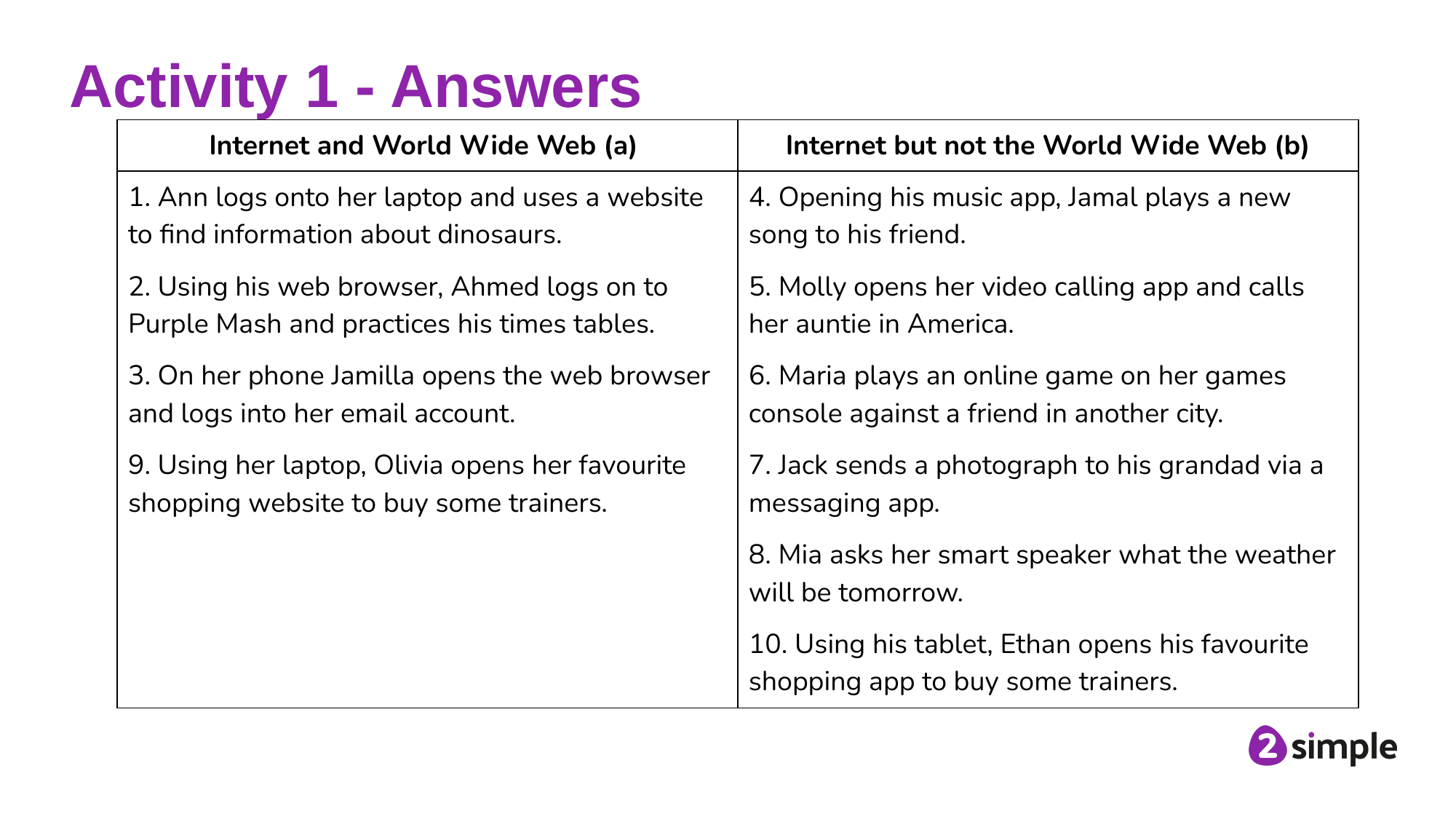

# Activity 1 - Answers
| Internet and World Wide Web (a) | Internet but not the World Wide Web (b) |
| --- | --- |
| 1. Ann logs onto her laptop and uses a website to find information about dinosaurs. | 4. Opening his music app, Jamal plays a new song to his friend. |
| 2. Using his web browser, Ahmed logs on to Purple Mash and practices his times tables. | 5. Molly opens her video calling app and calls her auntie in America. |
| 3. On her phone Jamilla opens the web browser and logs into her email account. | 6. Maria plays an online game on her games console against a friend in another city. |
| 9. Using her laptop, Olivia opens her favourite shopping website to buy some trainers. | 7. Jack sends a photograph to his grandad via a messaging app. |
|  | 8. Mia asks her smart speaker what the weather will be tomorrow. |
|  | 10. Using his tablet, Ethan opens his favourite shopping app to buy some trainers. |